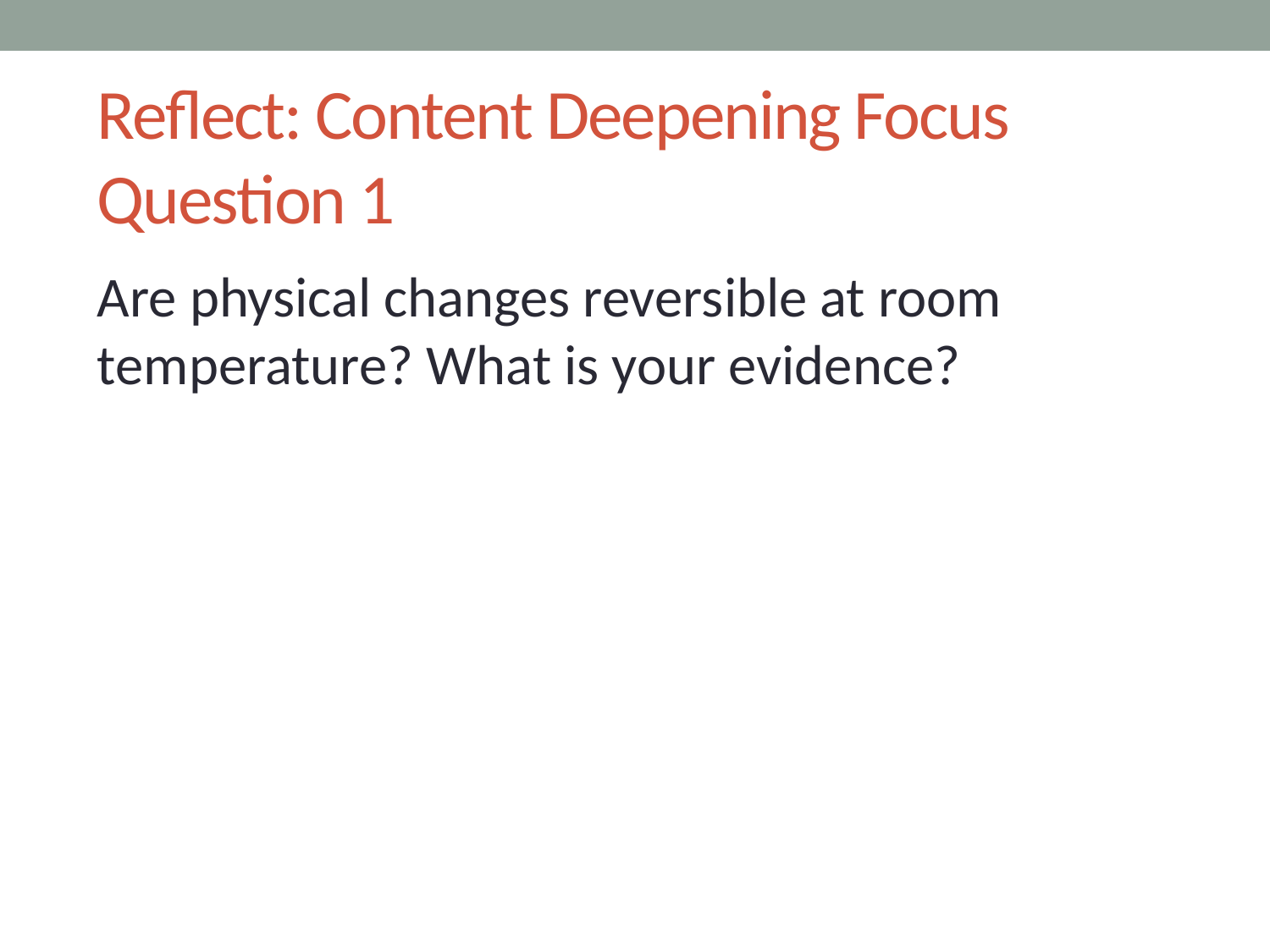

# Reflect: Content Deepening Focus Question 1
Are physical changes reversible at room temperature? What is your evidence?